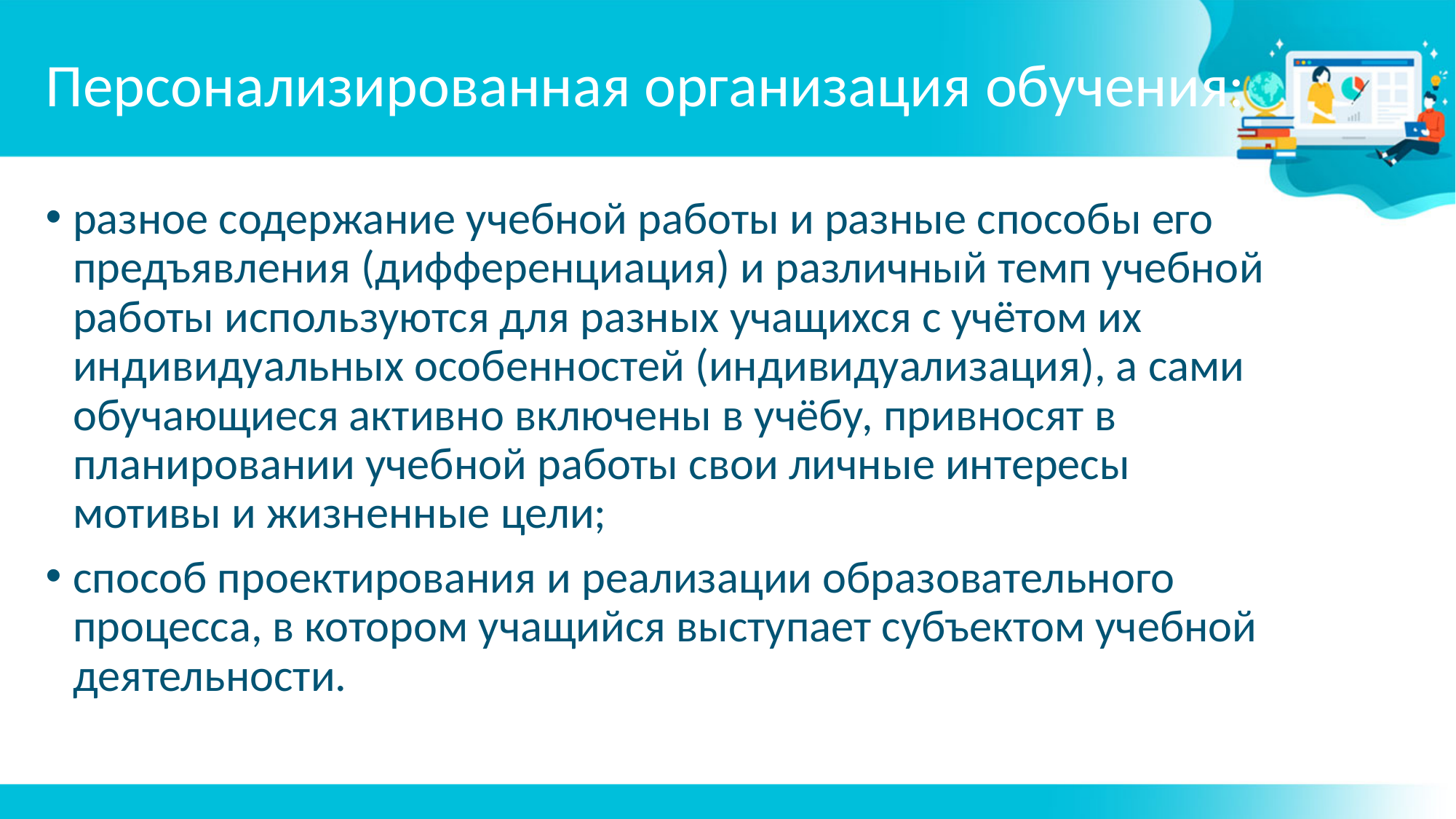

# Персонализированная организация обучения:
разное содержание учебной работы и разные способы его предъявления (дифференциация) и различный темп учебной работы используются для разных учащихся с учётом их индивидуальных особенностей (индивидуализация), а сами обучающиеся активно включены в учёбу, привносят в планировании учебной работы свои личные интересы мотивы и жизненные цели;
способ проектирования и реализации образовательного процесса, в котором учащийся выступает субъектом учебной деятельности.